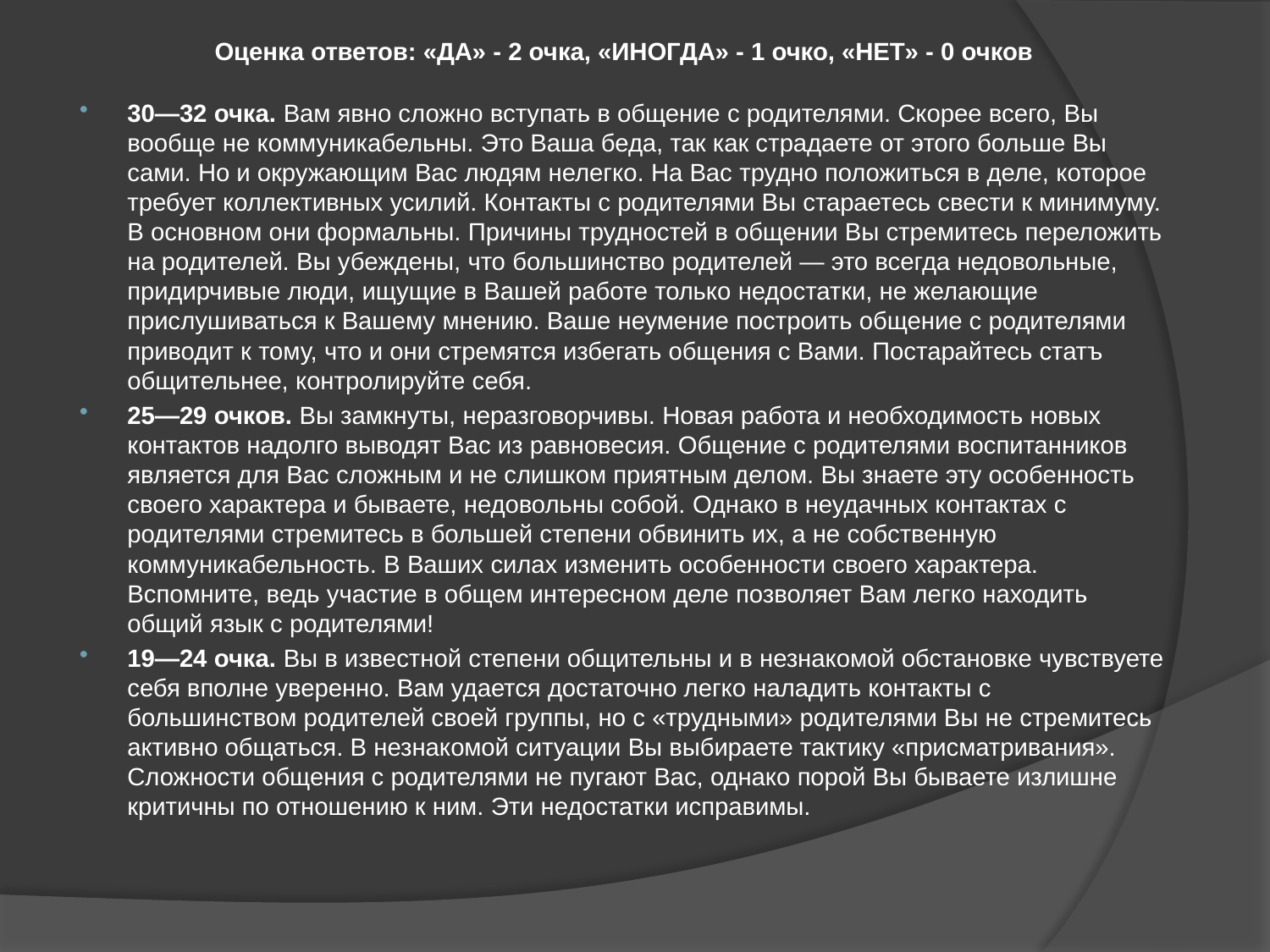

Оценка ответов: «ДА» - 2 очка, «ИНОГДА» - 1 очко, «НЕТ» - 0 очков

30—32 очка. Вам явно сложно вступать в общение с родителями. Скорее всего, Вы вообще не коммуникабельны. Это Ваша беда, так как страдаете от этого больше Вы сами. Но и окружающим Вас людям нелегко. На Вас трудно положиться в деле, которое требует коллективных усилий. Контакты с родителями Вы стараетесь свести к минимуму. В основном они формальны. Причины трудностей в общении Вы стремитесь переложить на родителей. Вы убеждены, что большинство родителей — это всегда недовольные, придирчивые люди, ищущие в Вашей работе только недостатки, не желающие прислушиваться к Вашему мнению. Ваше неумение построить общение с родителями приводит к тому, что и они стремятся избегать общения с Вами. Постарайтесь статъ общительнее, контролируйте себя.
25—29 очков. Вы замкнуты, неразговорчивы. Новая работа и необходимость новых контактов надолго выводят Вас из равновесия. Общение с родителями воспитанников является для Вас сложным и не слишком приятным делом. Вы знаете эту особенность своего характера и бываете, недовольны собой. Однако в неудачных контактах с родителями стремитесь в большей степени обвинить их, а не собственную коммуникабельность. В Ваших силах изменить особенности своего характера. Вспомните, ведь участие в общем интересном деле позволяет Вам легко находить общий язык с родителями!
19—24 очка. Вы в известной степени общительны и в незнакомой обстановке чувствуете себя вполне уверенно. Вам удается достаточно легко наладить контакты с большинством родителей своей группы, но с «трудными» родителями Вы не стремитесь активно общаться. В незнакомой ситуации Вы выбираете тактику «присматривания». Сложности общения с родителями не пугают Вас, однако порой Вы бываете излишне критичны по отношению к ним. Эти недостатки исправимы.